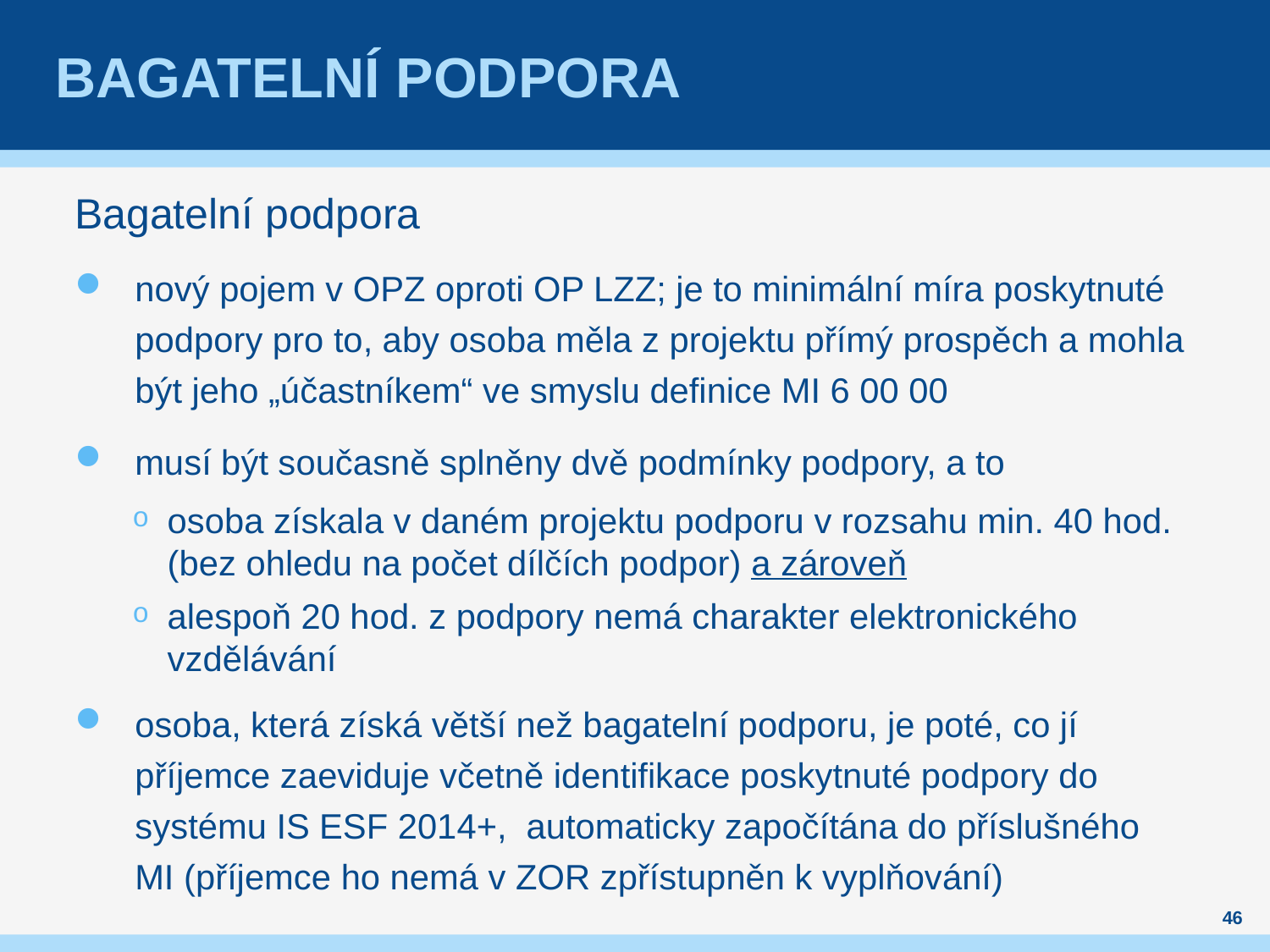

# Bagatelní podpora
Bagatelní podpora
nový pojem v OPZ oproti OP LZZ; je to minimální míra poskytnuté podpory pro to, aby osoba měla z projektu přímý prospěch a mohla být jeho „účastníkem“ ve smyslu definice MI 6 00 00
musí být současně splněny dvě podmínky podpory, a to
osoba získala v daném projektu podporu v rozsahu min. 40 hod. (bez ohledu na počet dílčích podpor) a zároveň
alespoň 20 hod. z podpory nemá charakter elektronického vzdělávání
osoba, která získá větší než bagatelní podporu, je poté, co jí příjemce zaeviduje včetně identifikace poskytnuté podpory do systému IS ESF 2014+,  automaticky započítána do příslušného  MI (příjemce ho nemá v ZOR zpřístupněn k vyplňování)

46